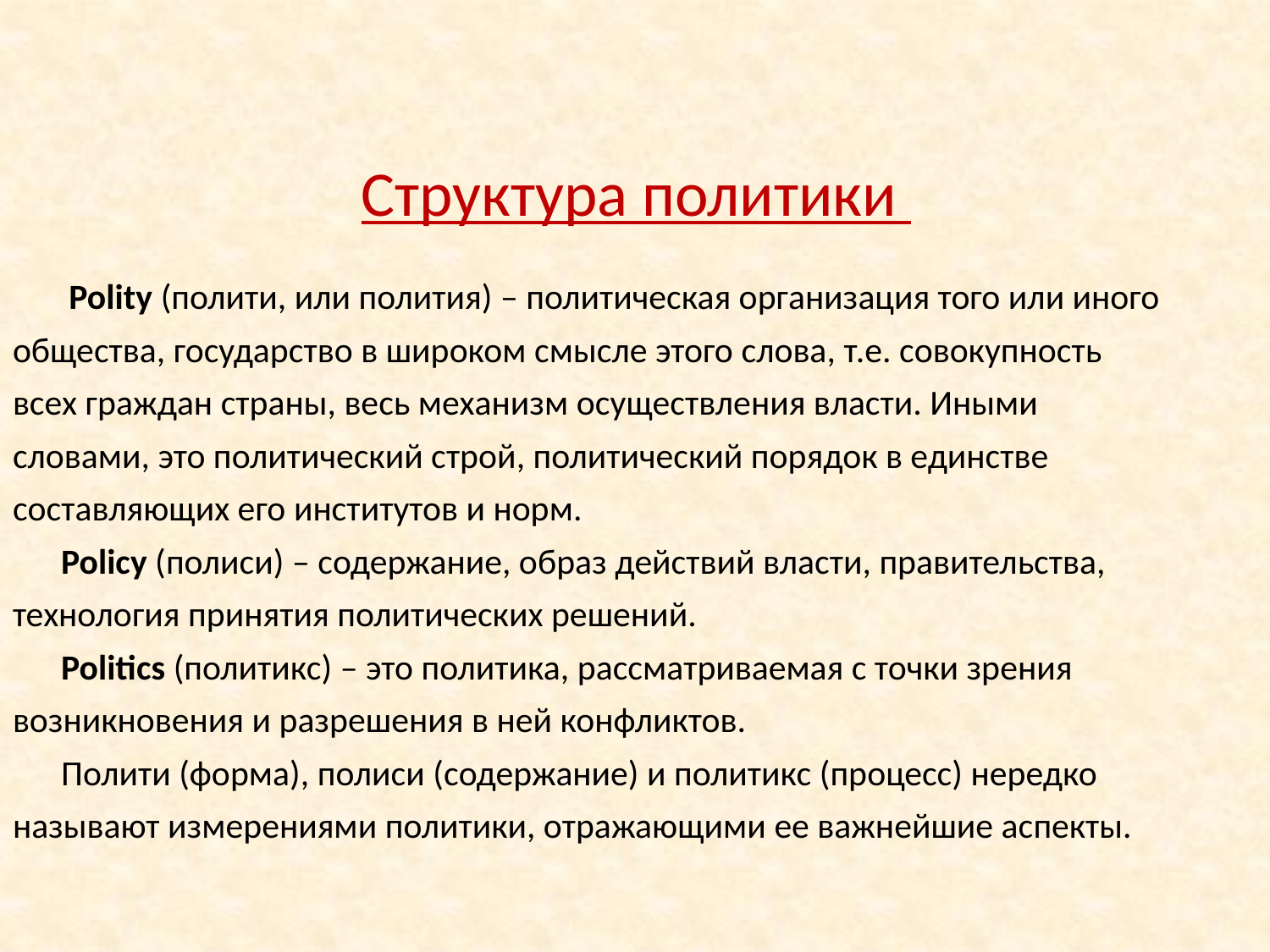

Polity (полити, или полития) – политическая организация того или иного
общества, государство в широком смысле этого слова, т.е. совокупность
всех граждан страны, весь механизм осуществления власти. Иными
словами, это политический строй, политический порядок в единстве
составляющих его институтов и норм.
      Policy (полиси) – содержание, образ действий власти, правительства,
технология принятия политических решений.
      Politics (политикс) – это политика, рассматриваемая с точки зрения
возникновения и разрешения в ней конфликтов.
      Полити (форма), полиси (содержание) и политикс (процесс) нередко
называют измерениями политики, отражающими ее важнейшие аспекты.
# Структура политики